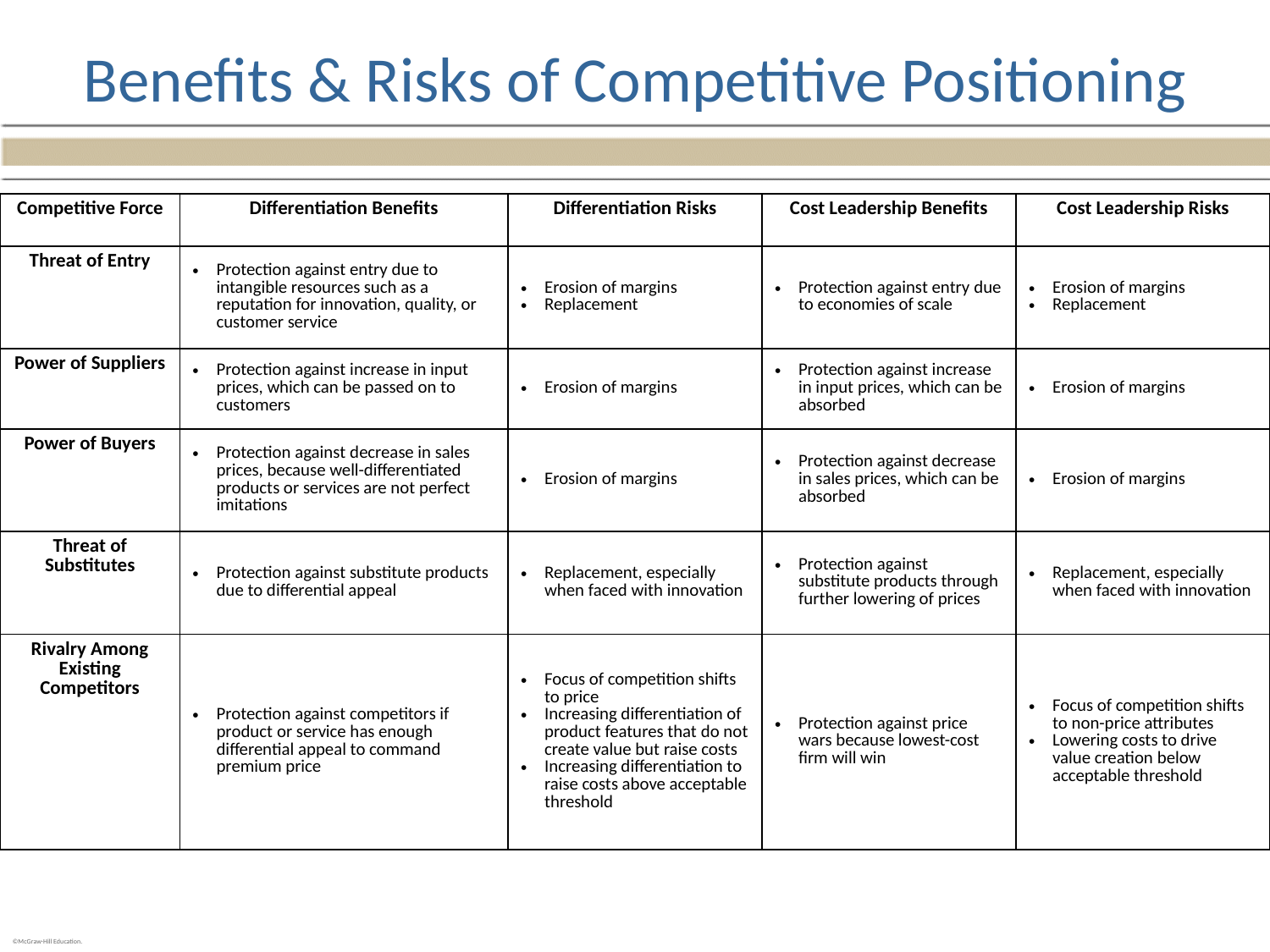

# Benefits & Risks of Competitive Positioning
| Competitive Force | Differentiation Benefits | Differentiation Risks | Cost Leadership Benefits | Cost Leadership Risks |
| --- | --- | --- | --- | --- |
| Threat of Entry | Protection against entry due to intangible resources such as a reputation for innovation, quality, or customer service | Erosion of margins Replacement | Protection against entry due to economies of scale | Erosion of margins Replacement |
| Power of Suppliers | Protection against increase in input prices, which can be passed on to customers | Erosion of margins | Protection against increase in input prices, which can be absorbed | Erosion of margins |
| Power of Buyers | Protection against decrease in sales prices, because well-differentiated products or services are not perfect imitations | Erosion of margins | Protection against decrease in sales prices, which can be absorbed | Erosion of margins |
| Threat of Substitutes | Protection against substitute products due to differential appeal | Replacement, especially when faced with innovation | Protection against substitute products through further lowering of prices | Replacement, especially when faced with innovation |
| Rivalry Among Existing Competitors | Protection against competitors if product or service has enough differential appeal to command premium price | Focus of competition shifts to price Increasing differentiation of product features that do not create value but raise costs Increasing differentiation to raise costs above acceptable threshold | Protection against price wars because lowest-cost firm will win | Focus of competition shifts to non-price attributes Lowering costs to drive value creation below acceptable threshold |